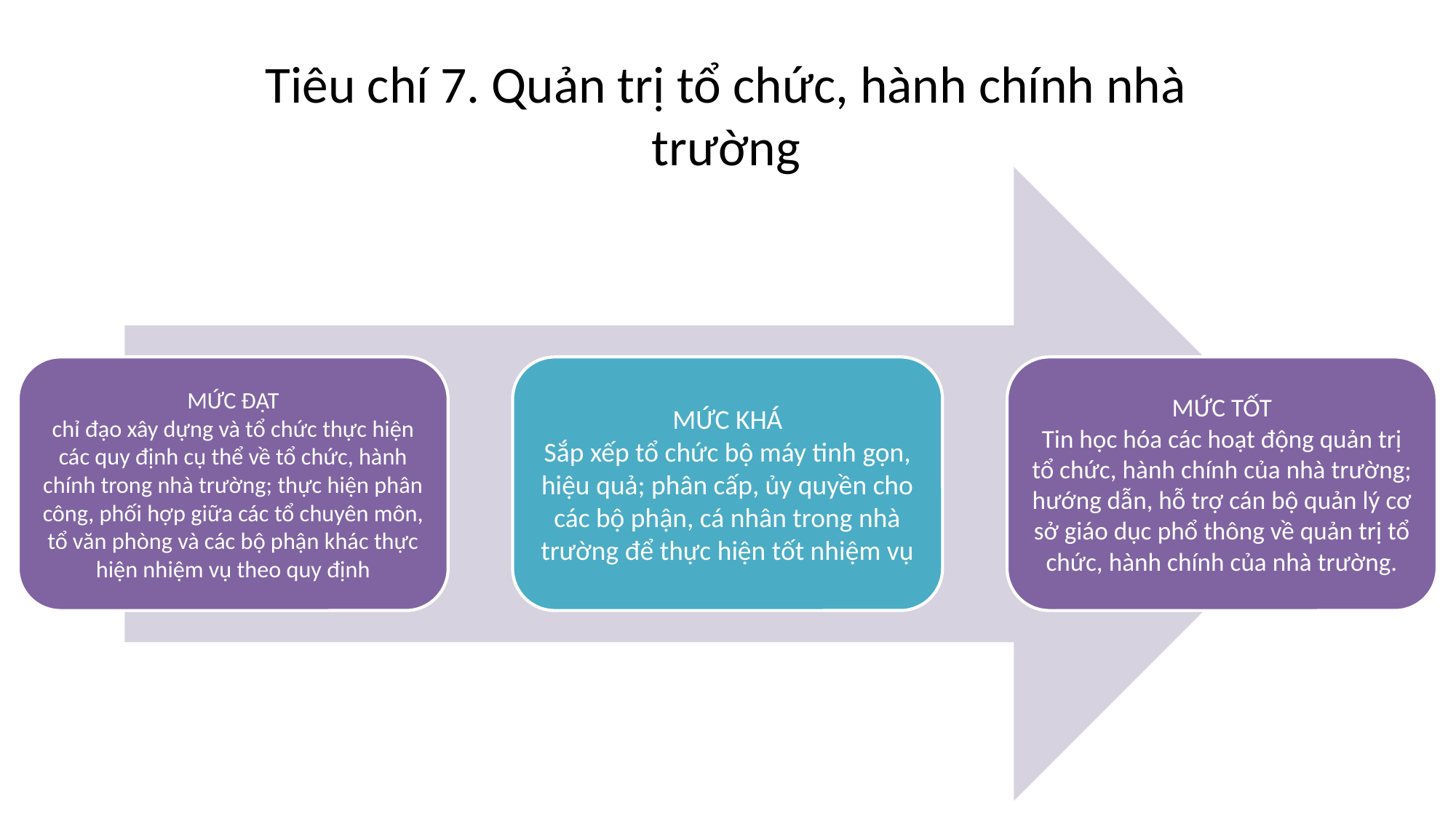

# Tiêu chí 7. Quản trị tổ chức, hành chính nhà trường
MỨC ĐẠT
chỉ đạo xây dựng và tổ chức thực hiện các quy định cụ thể về tổ chức, hành chính trong nhà trường; thực hiện phân công, phối hợp giữa các tổ chuyên môn, tổ văn phòng và các bộ phận khác thực hiện nhiệm vụ theo quy định
MỨC KHÁ
Sắp xếp tổ chức bộ máy tinh gọn, hiệu quả; phân cấp, ủy quyền cho các bộ phận, cá nhân trong nhà trường để thực hiện tốt nhiệm vụ
MỨC TỐT
Tin học hóa các hoạt động quản trị tổ chức, hành chính của nhà trường; hướng dẫn, hỗ trợ cán bộ quản lý cơ sở giáo dục phổ thông về quản trị tổ chức, hành chính của nhà trường.